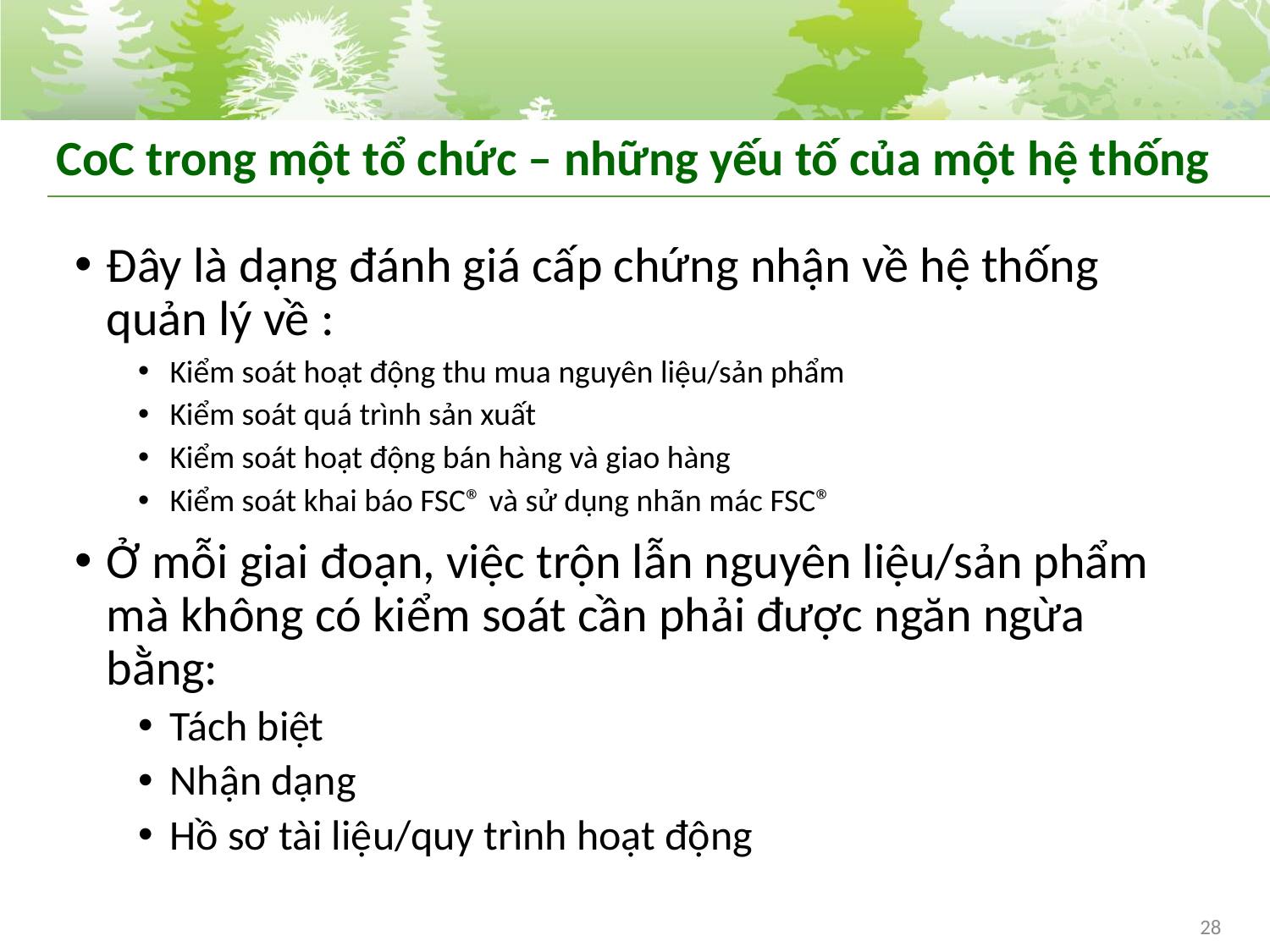

# CoC trong một tổ chức – những yếu tố của một hệ thống
Đây là dạng đánh giá cấp chứng nhận về hệ thống quản lý về :
Kiểm soát hoạt động thu mua nguyên liệu/sản phẩm
Kiểm soát quá trình sản xuất
Kiểm soát hoạt động bán hàng và giao hàng
Kiểm soát khai báo FSC® và sử dụng nhãn mác FSC®
Ở mỗi giai đoạn, việc trộn lẫn nguyên liệu/sản phẩm mà không có kiểm soát cần phải được ngăn ngừa bằng:
Tách biệt
Nhận dạng
Hồ sơ tài liệu/quy trình hoạt động

28